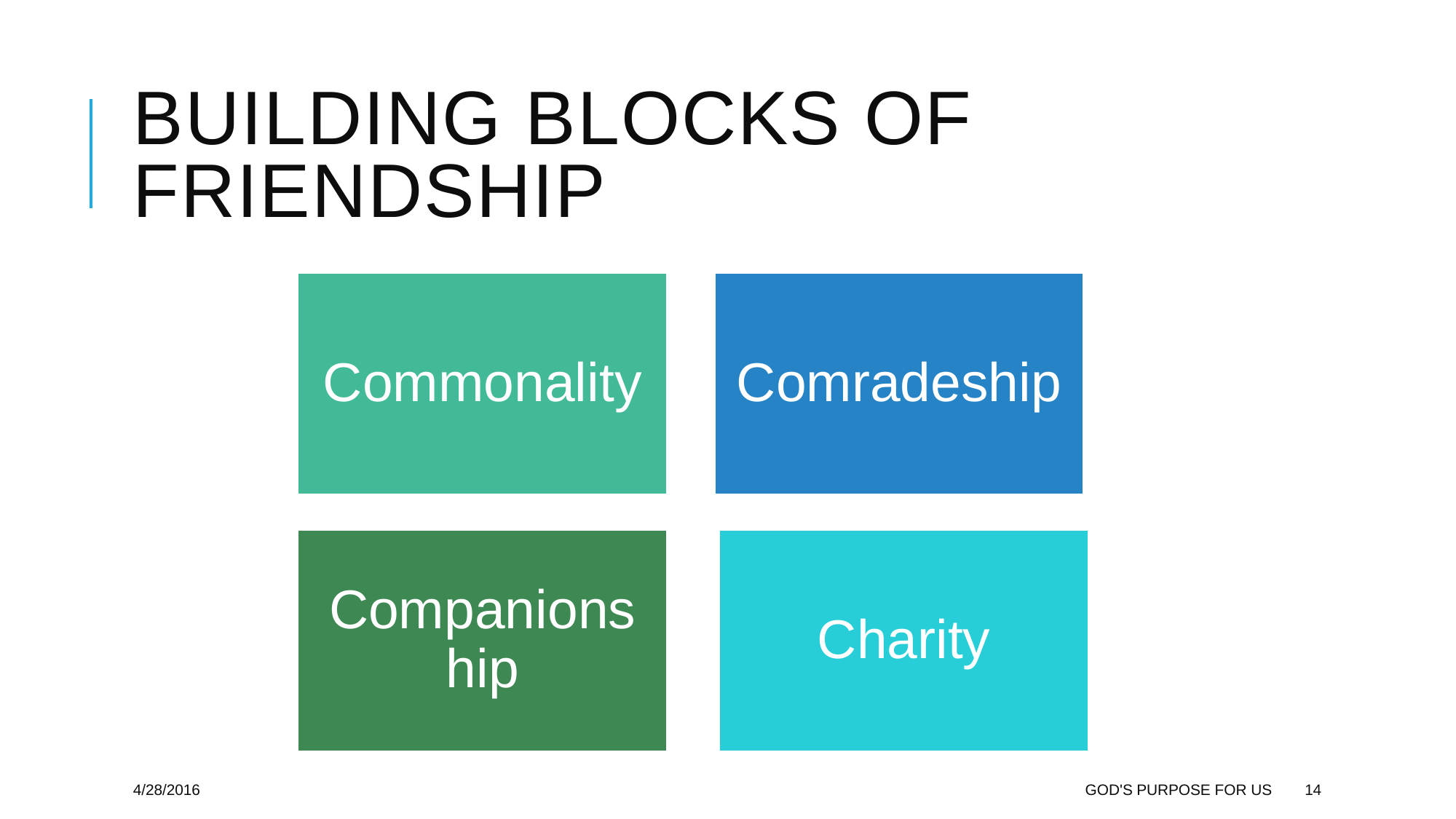

# Building Blocks of friendship
Comradeship
Charity
Commonality
Companionship
4/28/2016
God's Purpose for US
14